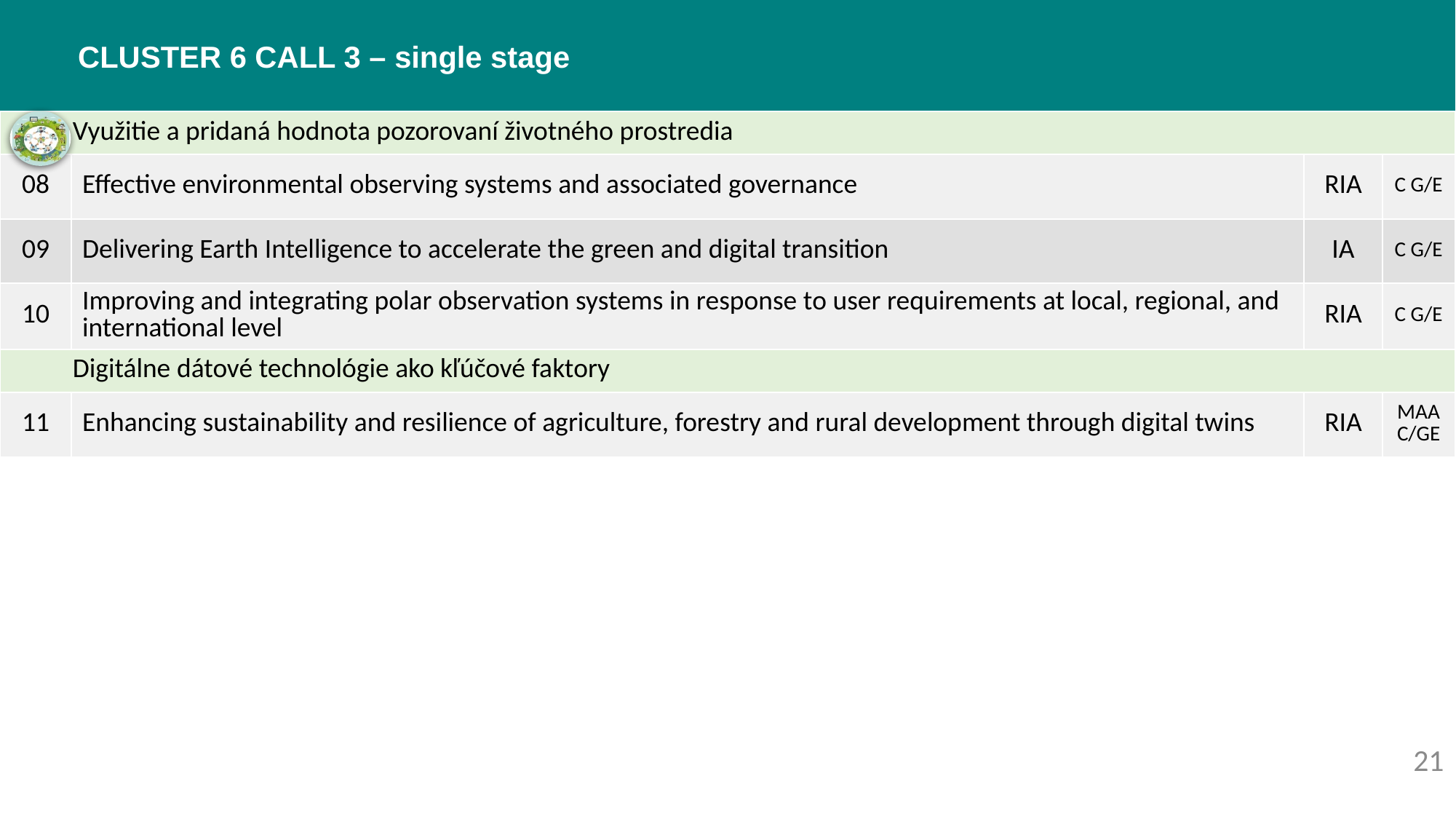

# Cluster 6 Call 3 – single stage

| Využitie a pridaná hodnota pozorovaní životného prostredia |  |  |  |
| --- | --- | --- | --- |
| 08 | Effective environmental observing systems and associated governance | RIA | C G/E |
| 09 | Delivering Earth Intelligence to accelerate the green and digital transition | IA | C G/E |
| 10 | Improving and integrating polar observation systems in response to user requirements at local, regional, and international level | RIA | C G/E |
| Digitálne dátové technológie ako kľúčové faktory |  |  |  |
| 11 | Enhancing sustainability and resilience of agriculture, forestry and rural development through digital twins | RIA | MAA C/GE |
21